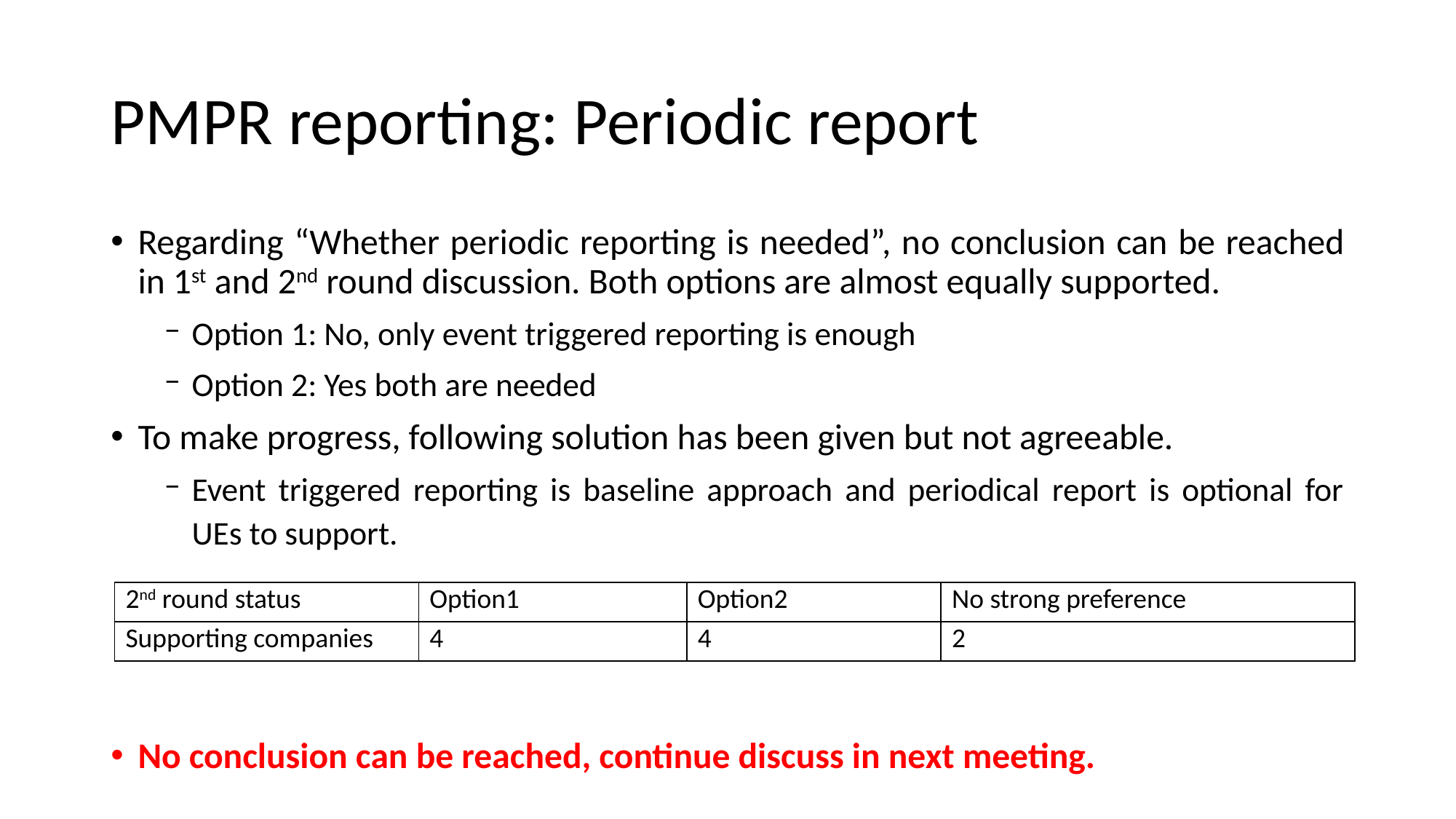

# PMPR reporting: Periodic report
Regarding “Whether periodic reporting is needed”, no conclusion can be reached in 1st and 2nd round discussion. Both options are almost equally supported.
Option 1: No, only event triggered reporting is enough
Option 2: Yes both are needed
To make progress, following solution has been given but not agreeable.
Event triggered reporting is baseline approach and periodical report is optional for UEs to support.

No conclusion can be reached, continue discuss in next meeting.
| 2nd round status | Option1 | Option2 | No strong preference |
| --- | --- | --- | --- |
| Supporting companies | 4 | 4 | 2 |